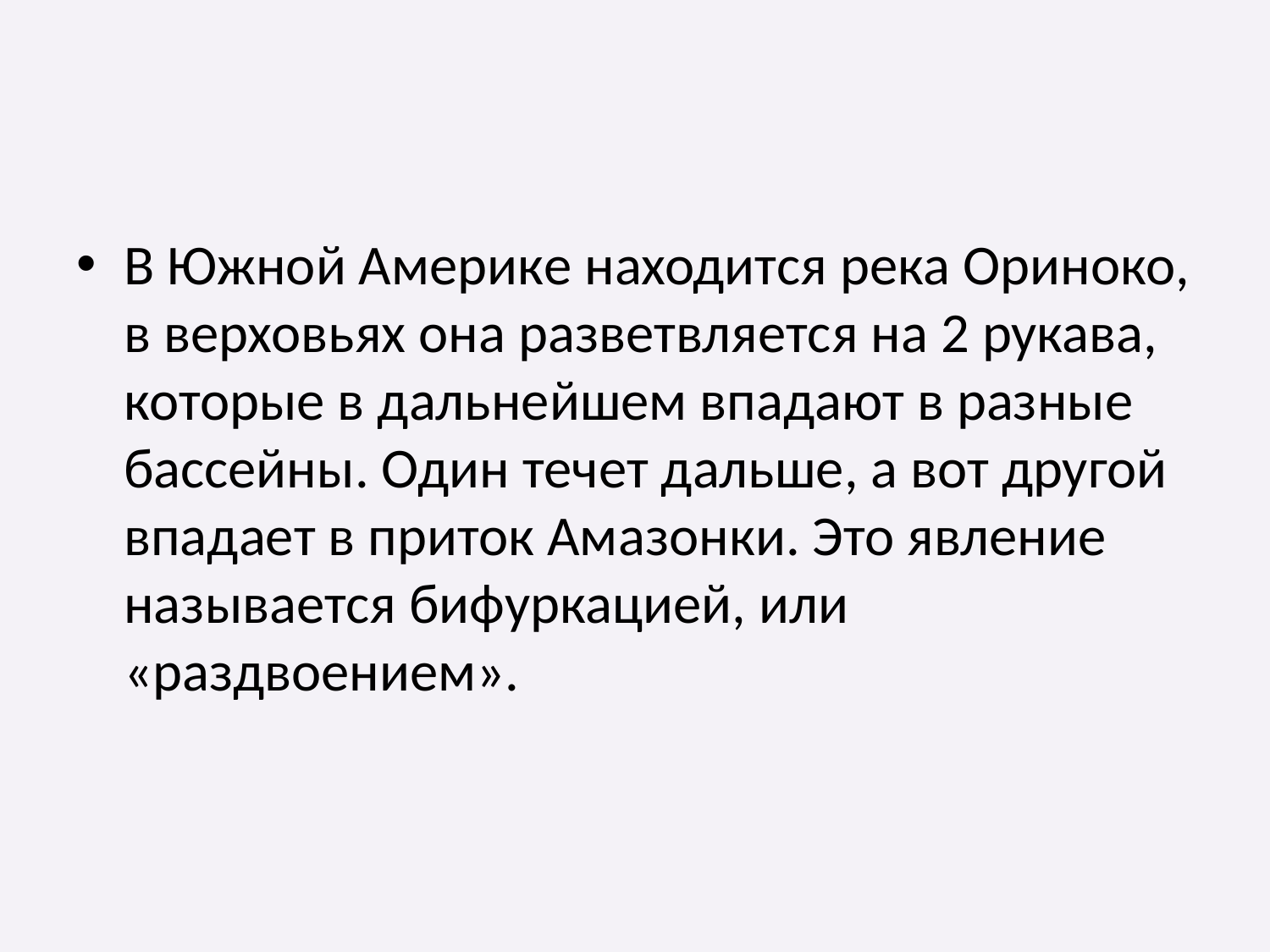

#
В Южной Америке находится река Ориноко, в верховьях она разветвляется на 2 рукава, которые в дальнейшем впадают в разные бассейны. Один течет дальше, а вот другой впадает в приток Амазонки. Это явление называется бифуркацией, или «раздвоением».